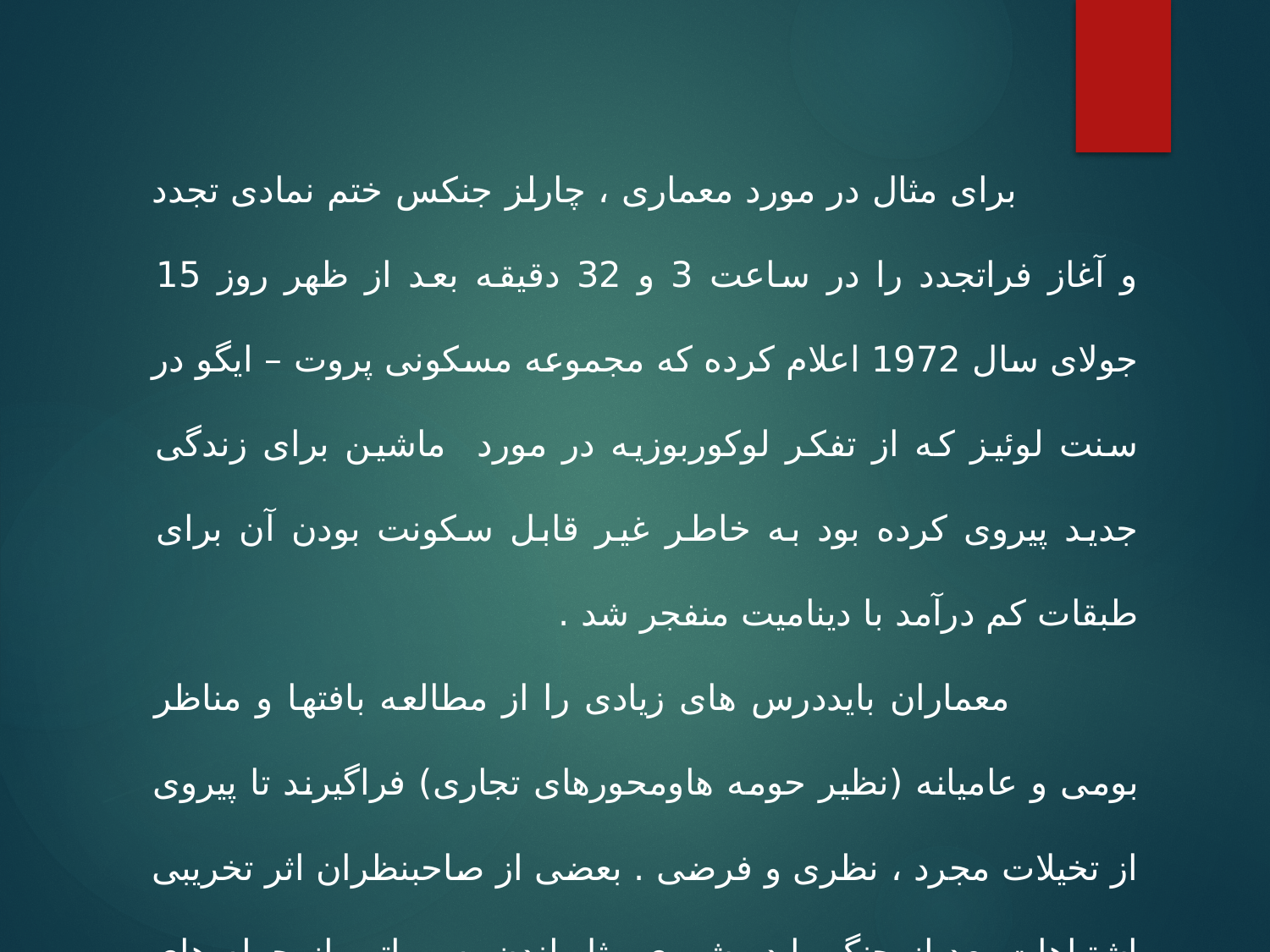

برای مثال در مورد معماری ، چارلز جنکس ختم نمادی تجدد و آغاز فراتجدد را در ساعت 3 و 32 دقیقه بعد از ظهر روز 15 جولای سال 1972 اعلام کرده که مجموعه مسکونی پروت – ایگو در سنت لوئیز که از تفکر لوکوربوزیه در مورد  ماشین برای زندگی جدید پیروی کرده بود به خاطر غیر قابل سکونت بودن آن برای طبقات کم درآمد با دینامیت منفجر شد .
         معماران بایددرس های زیادی را از مطالعه بافتها و مناظر بومی و عامیانه (نظیر حومه هاومحورهای تجاری) فراگیرند تا پیروی از تخیلات مجرد ، نظری و فرضی . بعضی از صاحبنظران اثر تخریبی اشتباهات بعد از جنگ را در شهری مثل لندن به مراتب از حمله های جنگ دوم بیشتر می دانند .